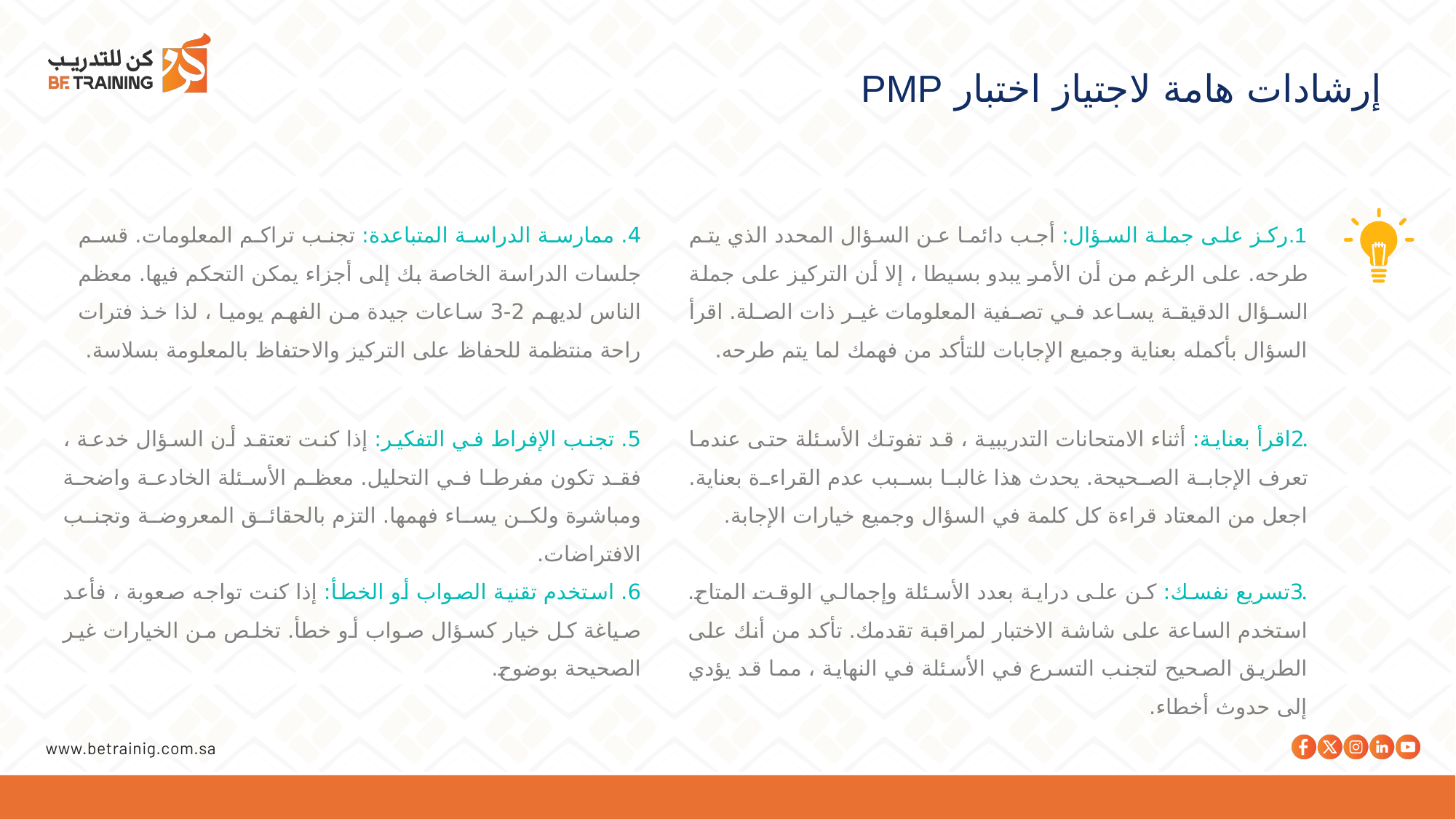

إرشادات هامة لاجتياز اختبار PMP
4. ممارسة الدراسة المتباعدة: تجنب تراكم المعلومات. قسم جلسات الدراسة الخاصة بك إلى أجزاء يمكن التحكم فيها. معظم الناس لديهم 2-3 ساعات جيدة من الفهم يوميا ، لذا خذ فترات راحة منتظمة للحفاظ على التركيز والاحتفاظ بالمعلومة بسلاسة.
ركز على جملة السؤال: أجب دائما عن السؤال المحدد الذي يتم طرحه. على الرغم من أن الأمر يبدو بسيطا ، إلا أن التركيز على جملة السؤال الدقيقة يساعد في تصفية المعلومات غير ذات الصلة. اقرأ السؤال بأكمله بعناية وجميع الإجابات للتأكد من فهمك لما يتم طرحه.

5. تجنب الإفراط في التفكير: إذا كنت تعتقد أن السؤال خدعة ، فقد تكون مفرطا في التحليل. معظم الأسئلة الخادعة واضحة ومباشرة ولكن يساء فهمها. التزم بالحقائق المعروضة وتجنب الافتراضات.
.2اقرأ بعناية: أثناء الامتحانات التدريبية ، قد تفوتك الأسئلة حتى عندما تعرف الإجابة الصحيحة. يحدث هذا غالبا بسبب عدم القراءة بعناية. اجعل من المعتاد قراءة كل كلمة في السؤال وجميع خيارات الإجابة.
6. استخدم تقنية الصواب أو الخطأ: إذا كنت تواجه صعوبة ، فأعد صياغة كل خيار كسؤال صواب أو خطأ. تخلص من الخيارات غير الصحيحة بوضوح.
.3تسريع نفسك: كن على دراية بعدد الأسئلة وإجمالي الوقت المتاح. استخدم الساعة على شاشة الاختبار لمراقبة تقدمك. تأكد من أنك على الطريق الصحيح لتجنب التسرع في الأسئلة في النهاية ، مما قد يؤدي إلى حدوث أخطاء.